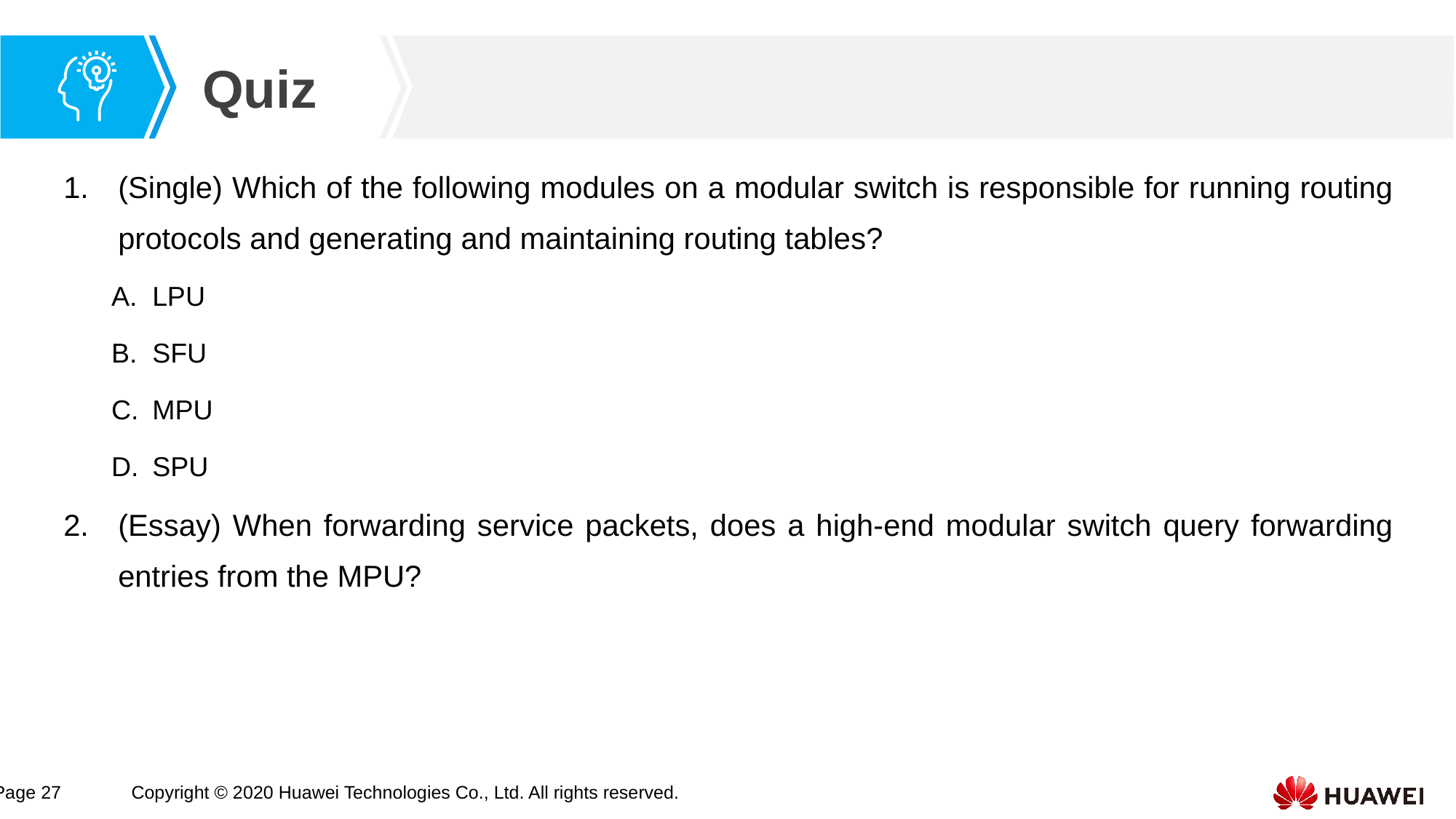

(Single) Which of the following modules on a modular switch is responsible for running routing protocols and generating and maintaining routing tables?
LPU
SFU
MPU
SPU
(Essay) When forwarding service packets, does a high-end modular switch query forwarding entries from the MPU?